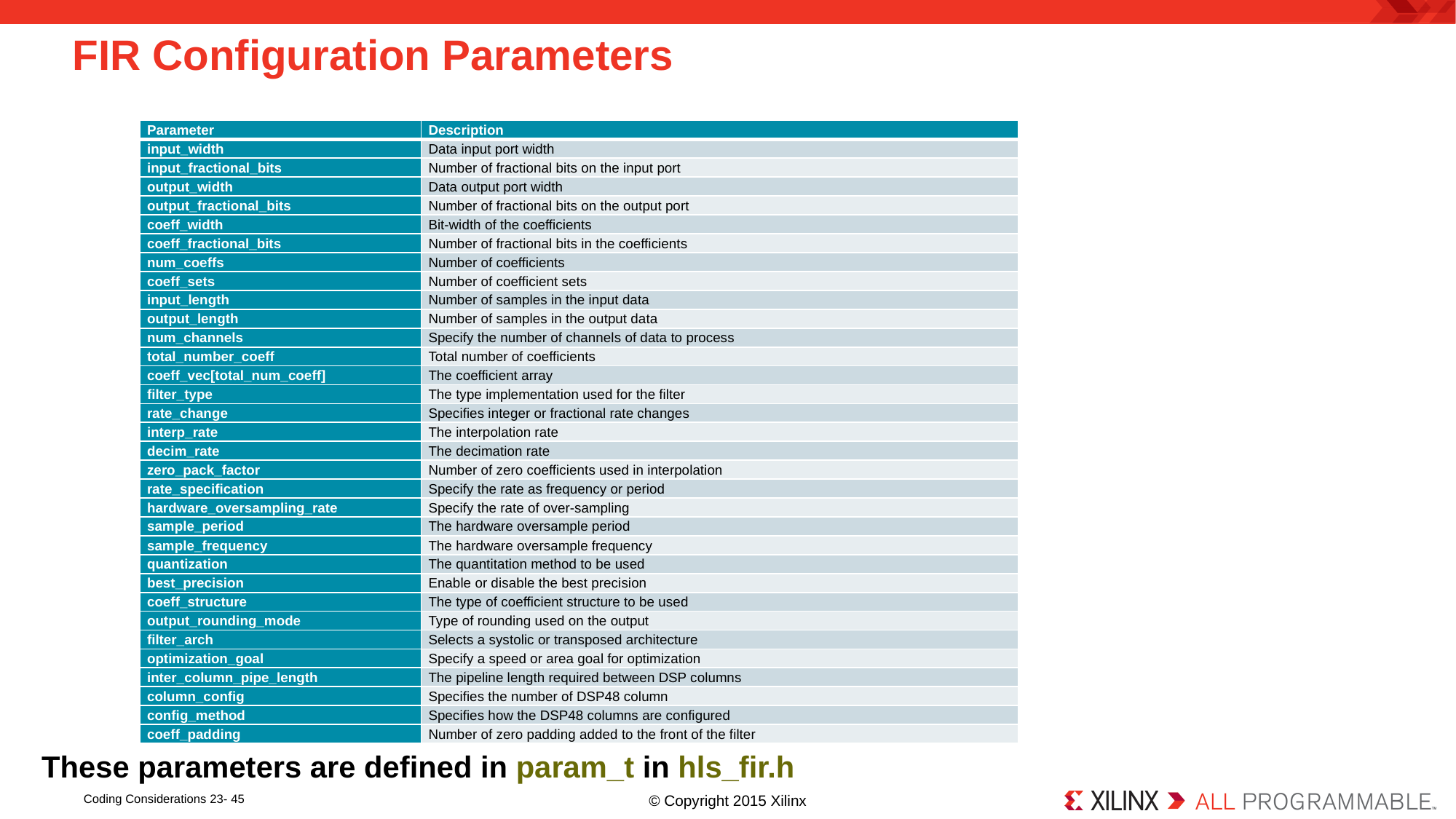

# FIR Configuration Parameters
| Parameter | Description |
| --- | --- |
| input\_width | Data input port width |
| input\_fractional\_bits | Number of fractional bits on the input port |
| output\_width | Data output port width |
| output\_fractional\_bits | Number of fractional bits on the output port |
| coeff\_width | Bit-width of the coefficients |
| coeff\_fractional\_bits | Number of fractional bits in the coefficients |
| num\_coeffs | Number of coefficients |
| coeff\_sets | Number of coefficient sets |
| input\_length | Number of samples in the input data |
| output\_length | Number of samples in the output data |
| num\_channels | Specify the number of channels of data to process |
| total\_number\_coeff | Total number of coefficients |
| coeff\_vec[total\_num\_coeff] | The coefficient array |
| filter\_type | The type implementation used for the filter |
| rate\_change | Specifies integer or fractional rate changes |
| interp\_rate | The interpolation rate |
| decim\_rate | The decimation rate |
| zero\_pack\_factor | Number of zero coefficients used in interpolation |
| rate\_specification | Specify the rate as frequency or period |
| hardware\_oversampling\_rate | Specify the rate of over-sampling |
| sample\_period | The hardware oversample period |
| sample\_frequency | The hardware oversample frequency |
| quantization | The quantitation method to be used |
| best\_precision | Enable or disable the best precision |
| coeff\_structure | The type of coefficient structure to be used |
| output\_rounding\_mode | Type of rounding used on the output |
| filter\_arch | Selects a systolic or transposed architecture |
| optimization\_goal | Specify a speed or area goal for optimization |
| inter\_column\_pipe\_length | The pipeline length required between DSP columns |
| column\_config | Specifies the number of DSP48 column |
| config\_method | Specifies how the DSP48 columns are configured |
| coeff\_padding | Number of zero padding added to the front of the filter |
These parameters are defined in param_t in hls_fir.h
Coding Considerations 23- 45
© Copyright 2015 Xilinx